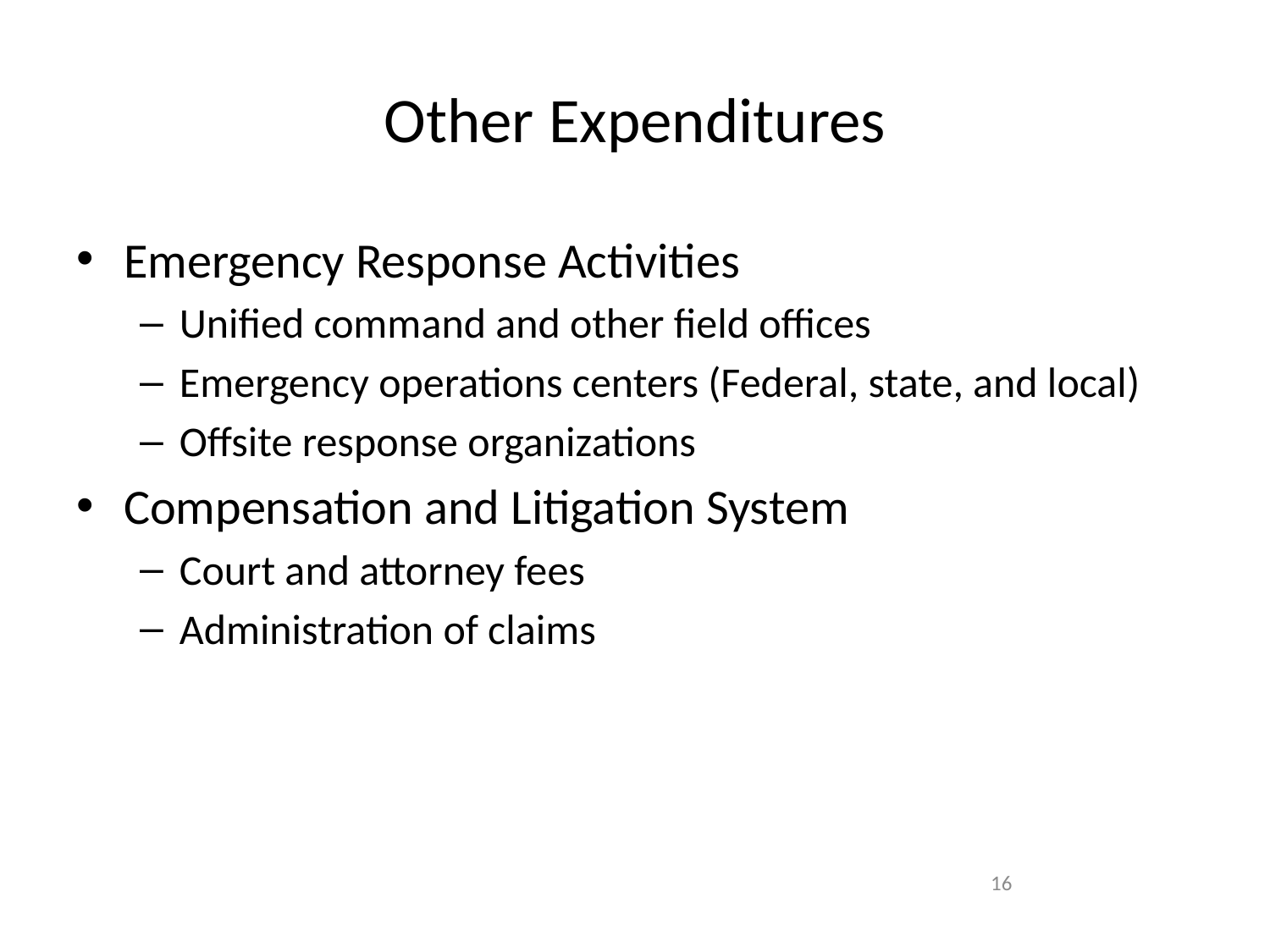

# Other Expenditures
Emergency Response Activities
Unified command and other field offices
Emergency operations centers (Federal, state, and local)
Offsite response organizations
Compensation and Litigation System
Court and attorney fees
Administration of claims

16